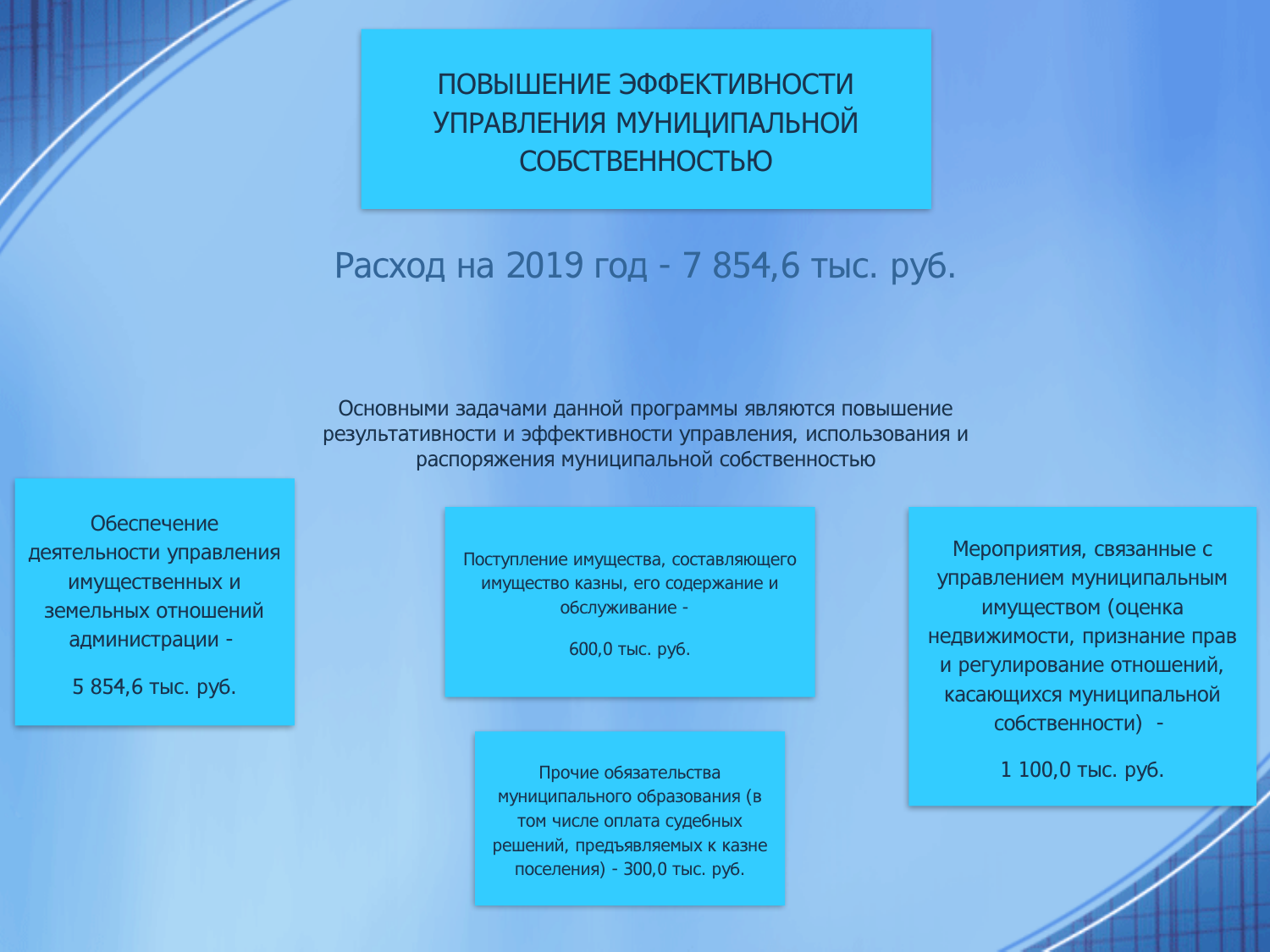

ПОВЫШЕНИЕ ЭФФЕКТИВНОСТИ УПРАВЛЕНИЯ МУНИЦИПАЛЬНОЙ СОБСТВЕННОСТЬЮ
Расход на 2019 год - 7 854,6 тыс. руб.
Основными задачами данной программы являются повышение результативности и эффективности управления, использования и распоряжения муниципальной собственностью
Обеспечение деятельности управления имущественных и земельных отношений администрации -
5 854,6 тыс. руб.
Мероприятия, связанные с управлением муниципальным имуществом (оценка недвижимости, признание прав и регулирование отношений, касающихся муниципальной собственности)  -
1 100,0 тыс. руб.
Поступление имущества, составляющего имущество казны, его содержание и обслуживание -
600,0 тыс. руб.
Прочие обязательства муниципального образования (в том числе оплата судебных решений, предъявляемых к казне поселения) - 300,0 тыс. руб.